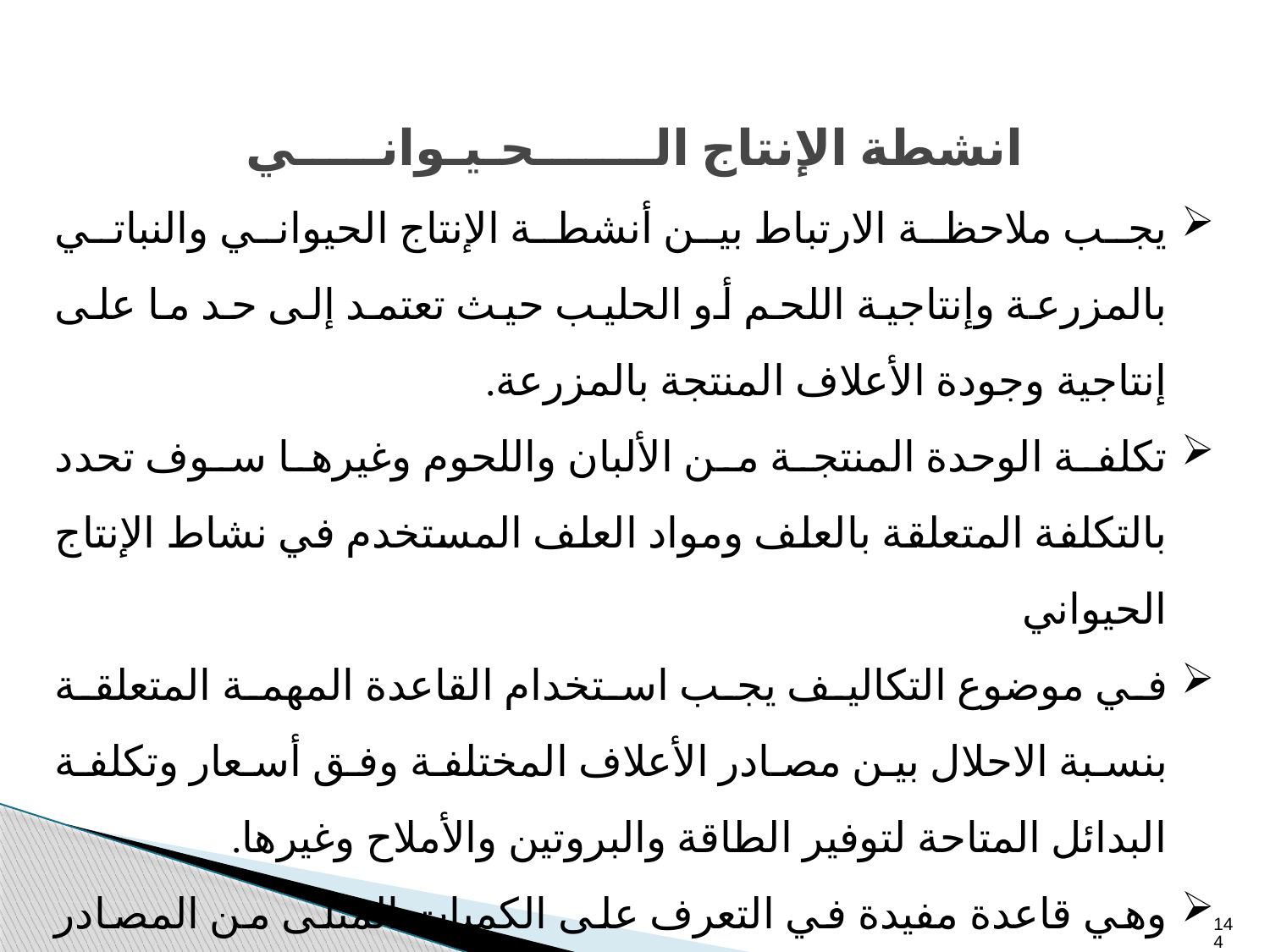

انشطة الإنتاج الـــــــحـيـوانـــــي
يجب ملاحظة الارتباط بين أنشطة الإنتاج الحيواني والنباتي بالمزرعة وإنتاجية اللحم أو الحليب حيث تعتمد إلى حد ما على إنتاجية وجودة الأعلاف المنتجة بالمزرعة.
تكلفة الوحدة المنتجة من الألبان واللحوم وغيرها سوف تحدد بالتكلفة المتعلقة بالعلف ومواد العلف المستخدم في نشاط الإنتاج الحيواني
في موضوع التكاليف يجب استخدام القاعدة المهمة المتعلقة بنسبة الاحلال بين مصادر الأعلاف المختلفة وفق أسعار وتكلفة البدائل المتاحة لتوفير الطاقة والبروتين والأملاح وغيرها.
وهي قاعدة مفيدة في التعرف على الكميات المثلى من المصادر المختلفة لمواد العلف التي يتم استخدامها بهدف تخصيص تكاليف إنتاج اللحوم والألبان بالمزرعة أو المشروع
144